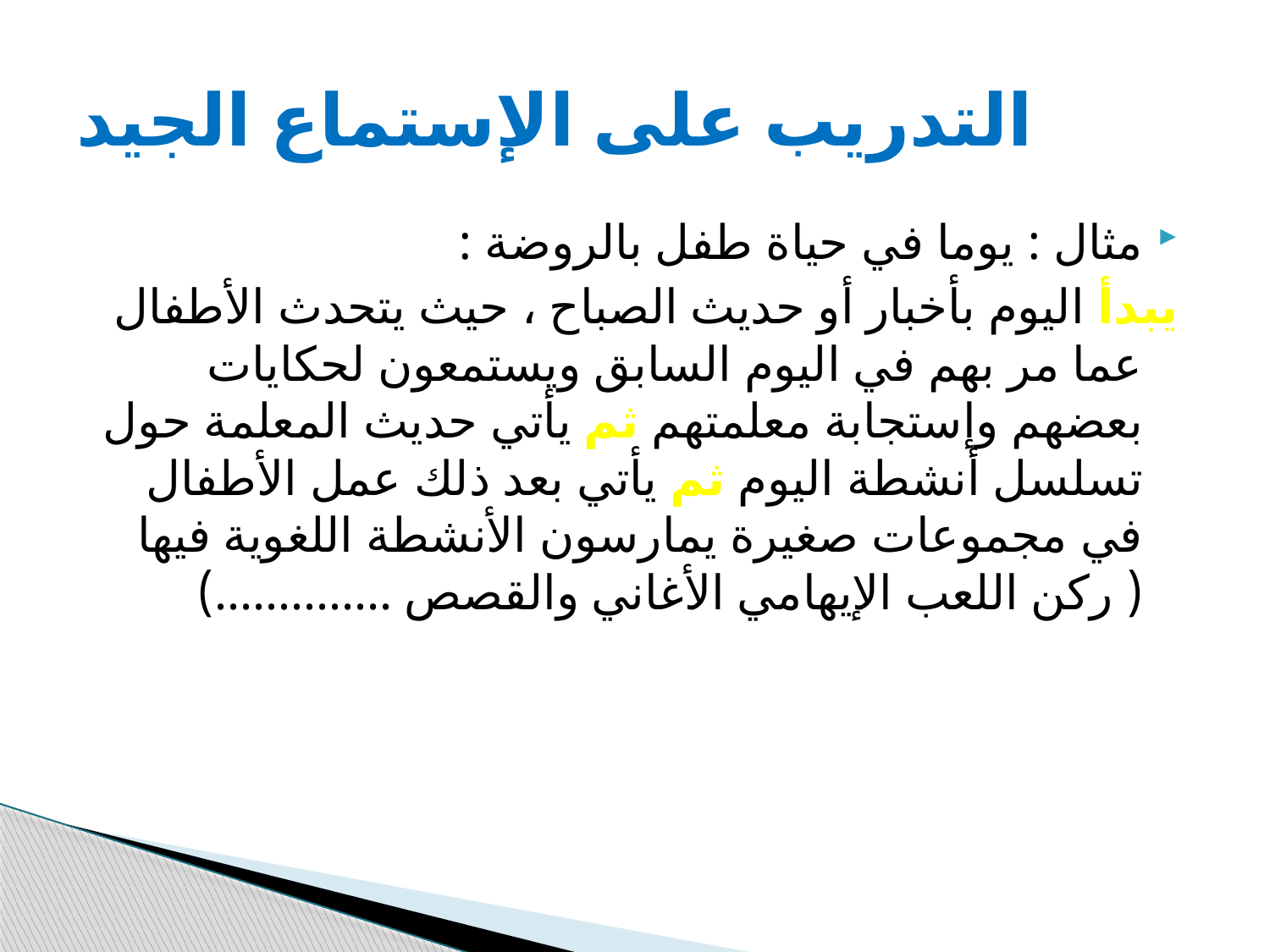

# التدريب على الإستماع الجيد
مثال : يوما في حياة طفل بالروضة :
يبدأ اليوم بأخبار أو حديث الصباح ، حيث يتحدث الأطفال عما مر بهم في اليوم السابق ويستمعون لحكايات بعضهم وإستجابة معلمتهم ثم يأتي حديث المعلمة حول تسلسل أنشطة اليوم ثم يأتي بعد ذلك عمل الأطفال في مجموعات صغيرة يمارسون الأنشطة اللغوية فيها ( ركن اللعب الإيهامي الأغاني والقصص ..............)